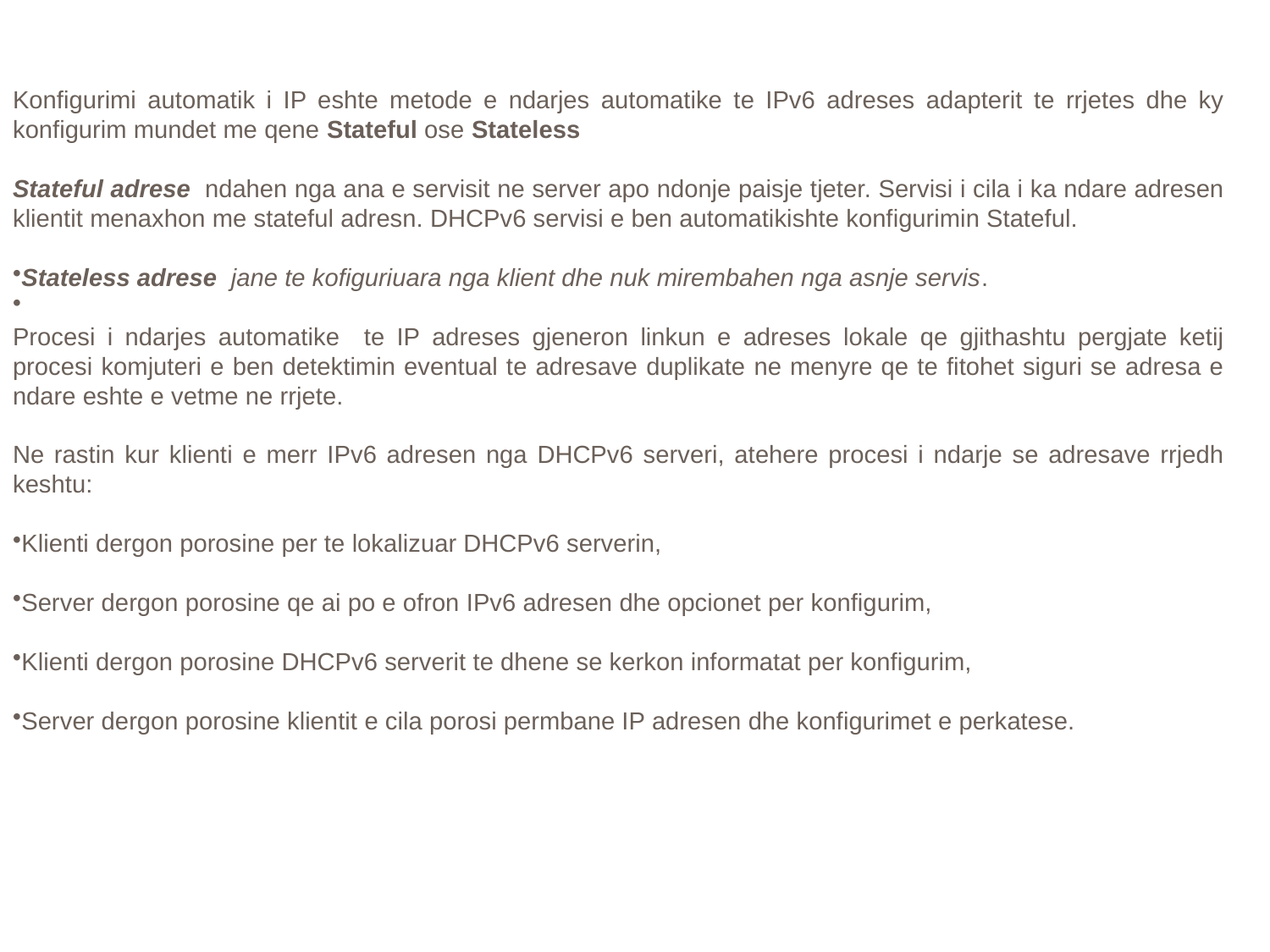

Konfigurimi automatik i IP eshte metode e ndarjes automatike te IPv6 adreses adapterit te rrjetes dhe ky konfigurim mundet me qene Stateful ose Stateless

Stateful adrese  ndahen nga ana e servisit ne server apo ndonje paisje tjeter. Servisi i cila i ka ndare adresen klientit menaxhon me stateful adresn. DHCPv6 servisi e ben automatikishte konfigurimin Stateful.

Stateless adrese  jane te kofiguriuara nga klient dhe nuk mirembahen nga asnje servis.
Procesi i ndarjes automatike  te IP adreses gjeneron linkun e adreses lokale qe gjithashtu pergjate ketij procesi komjuteri e ben detektimin eventual te adresave duplikate ne menyre qe te fitohet siguri se adresa e ndare eshte e vetme ne rrjete.

Ne rastin kur klienti e merr IPv6 adresen nga DHCPv6 serveri, atehere procesi i ndarje se adresave rrjedh keshtu:

Klienti dergon porosine per te lokalizuar DHCPv6 serverin,

Server dergon porosine qe ai po e ofron IPv6 adresen dhe opcionet per konfigurim,

Klienti dergon porosine DHCPv6 serverit te dhene se kerkon informatat per konfigurim,

Server dergon porosine klientit e cila porosi permbane IP adresen dhe konfigurimet e perkatese.